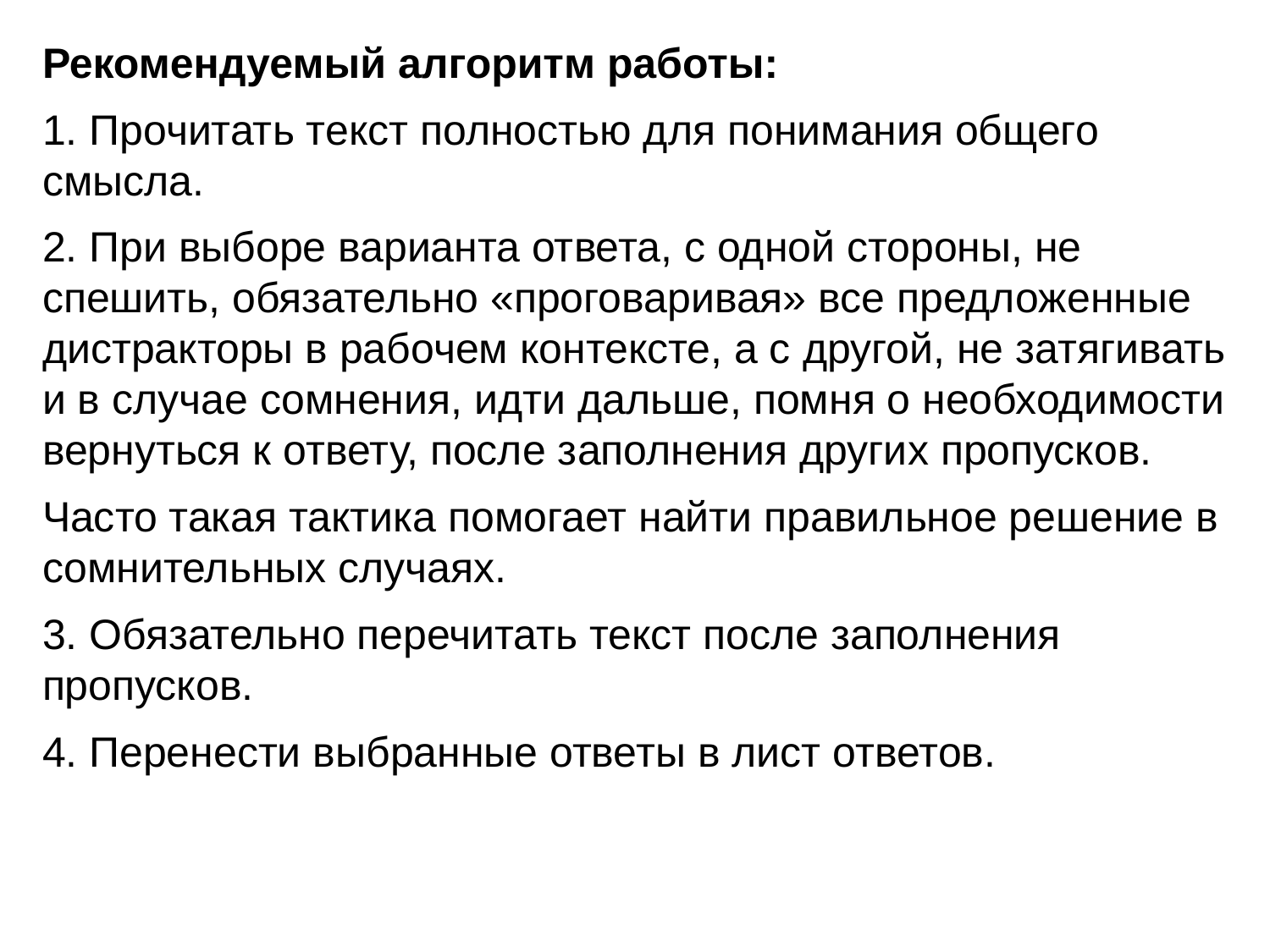

Рекомендуемый алгоритм работы:
1. Прочитать текст полностью для понимания общего смысла.
2. При выборе варианта ответа, с одной стороны, не спешить, обязательно «проговаривая» все предложенные дистракторы в рабочем контексте, а с другой, не затягивать и в случае сомнения, идти дальше, помня о необходимости вернуться к ответу, после заполнения других пропусков.
Часто такая тактика помогает найти правильное решение в сомнительных случаях.
3. Обязательно перечитать текст после заполнения пропусков.
4. Перенести выбранные ответы в лист ответов.